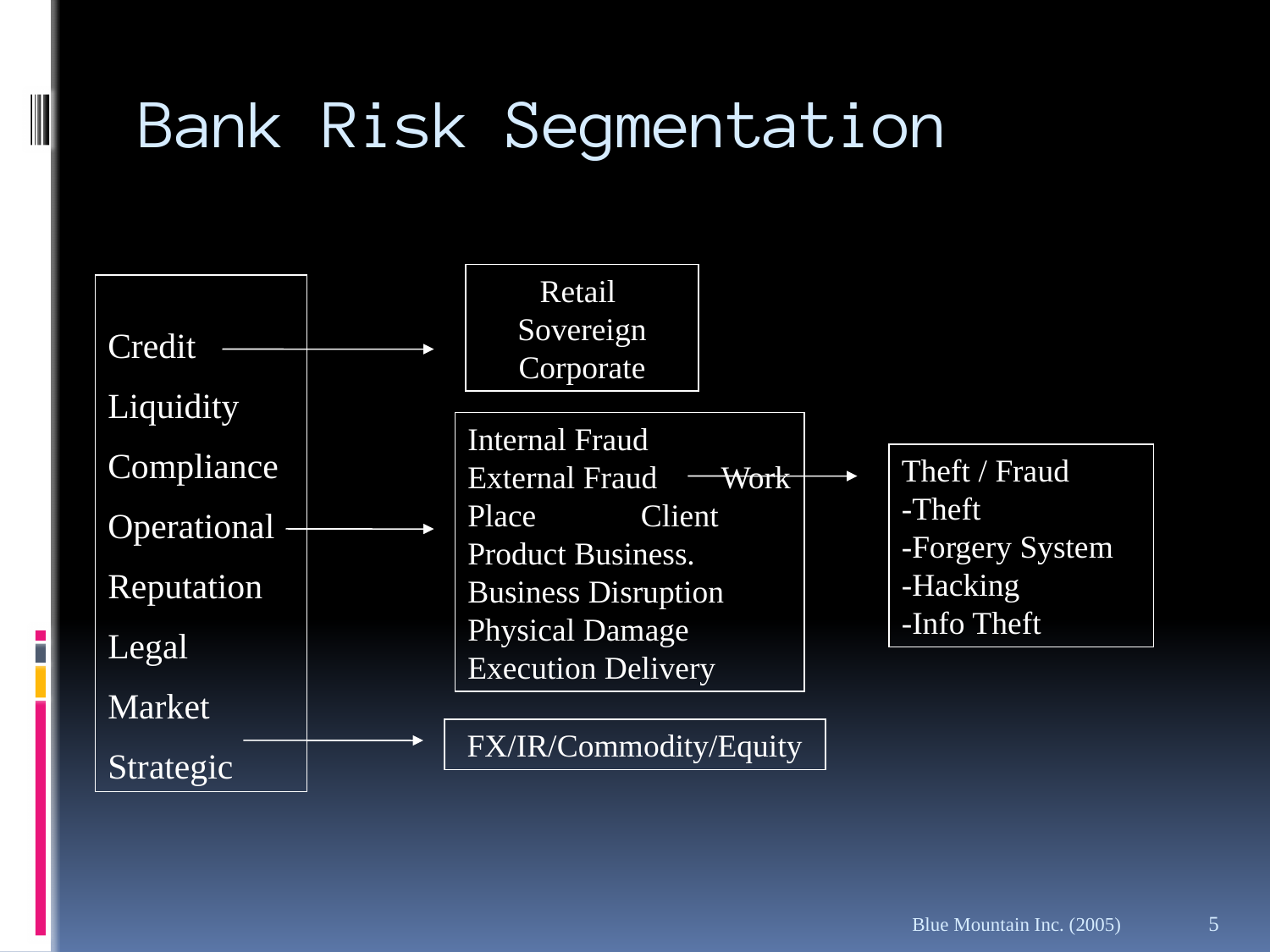

# Bank Risk Segmentation
Retail  Sovereign Corporate
            Credit
Liquidity
Compliance
Operational
Reputation
Legal
Market
Strategic

Internal Fraud     External Fraud        Work Place             Client Product Business. Business Disruption  Physical Damage   Execution Delivery
Theft / Fraud        -Theft                    -Forgery System    -Hacking              -Info Theft

FX/IR/Commodity/Equity

Blue Mountain Inc. (2005)
5